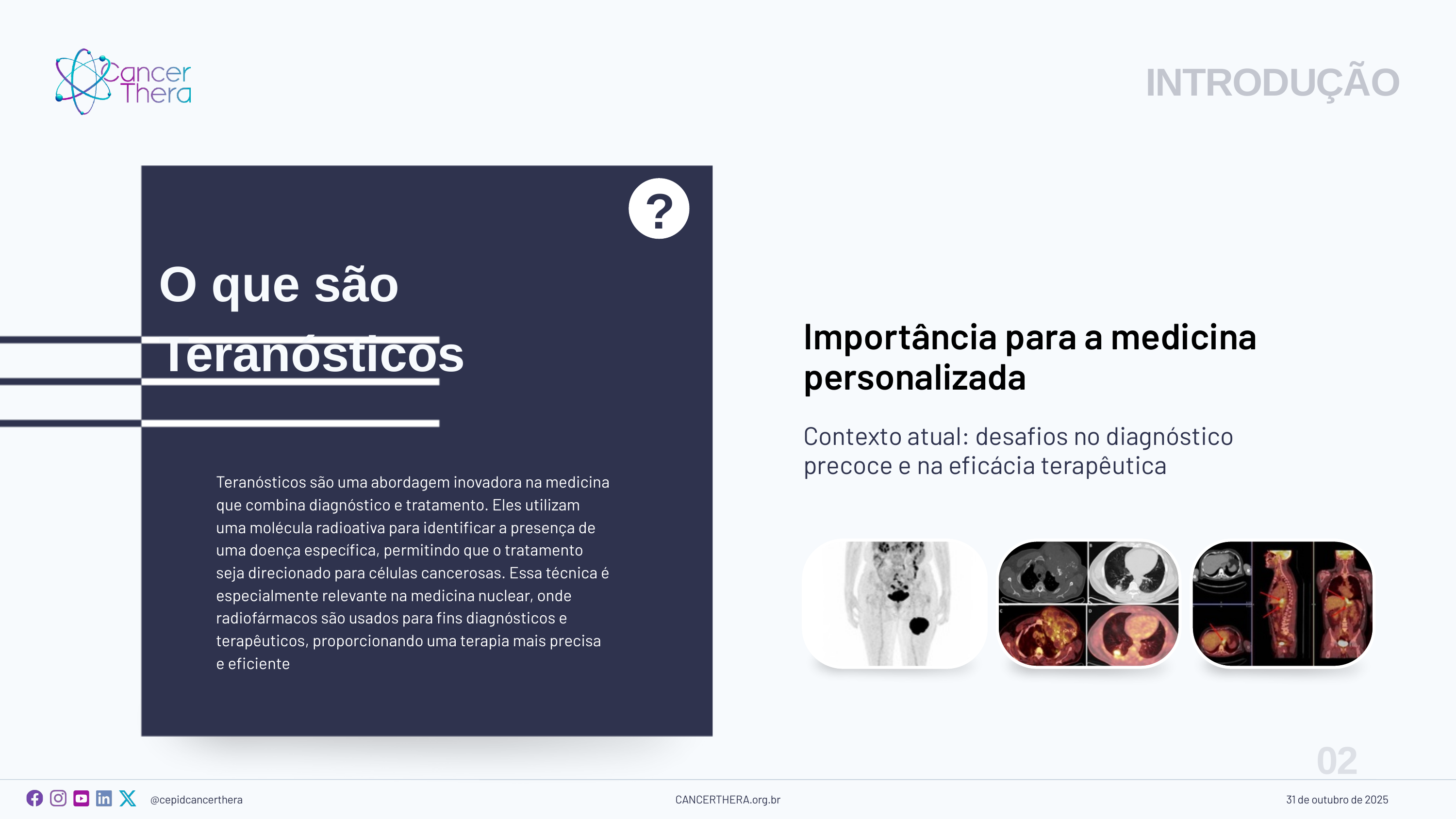

INTRODUÇÃO

?

O que são Teranósticos
Importância para a medicina personalizada
Contexto atual: desafios no diagnóstico precoce e na eficácia terapêutica
Teranósticos são uma abordagem inovadora na medicina que combina diagnóstico e tratamento. Eles utilizam uma molécula radioativa para identificar a presença de uma doença específica, permitindo que o tratamento seja direcionado para células cancerosas. Essa técnica é especialmente relevante na medicina nuclear, onde radiofármacos são usados para fins diagnósticos e terapêuticos, proporcionando uma terapia mais precisa e eficiente

02

@cepidcancerthera
CANCERTHERA.org.br
31 de outubro de 2025